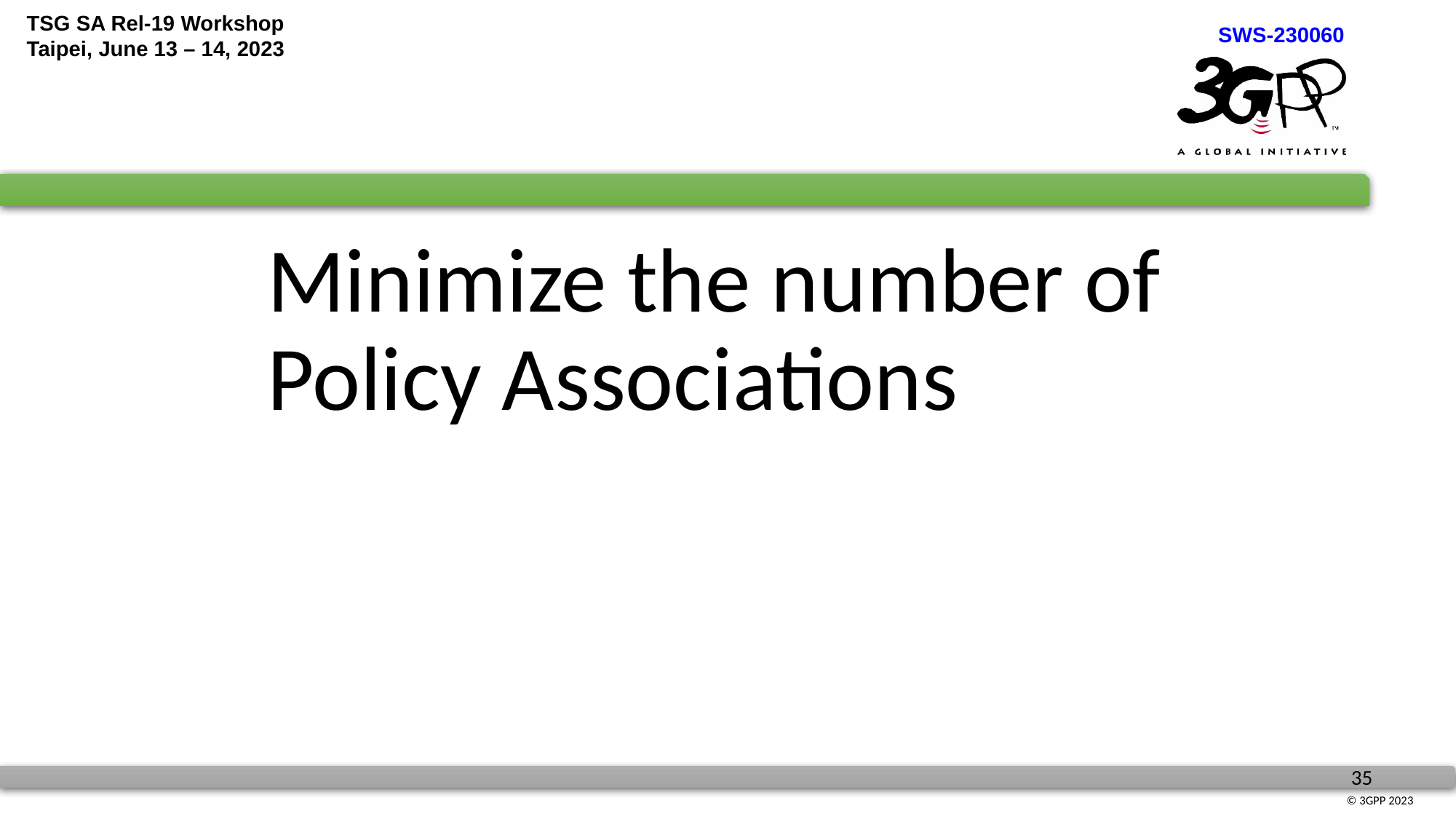

# Minimize the number of Policy Associations